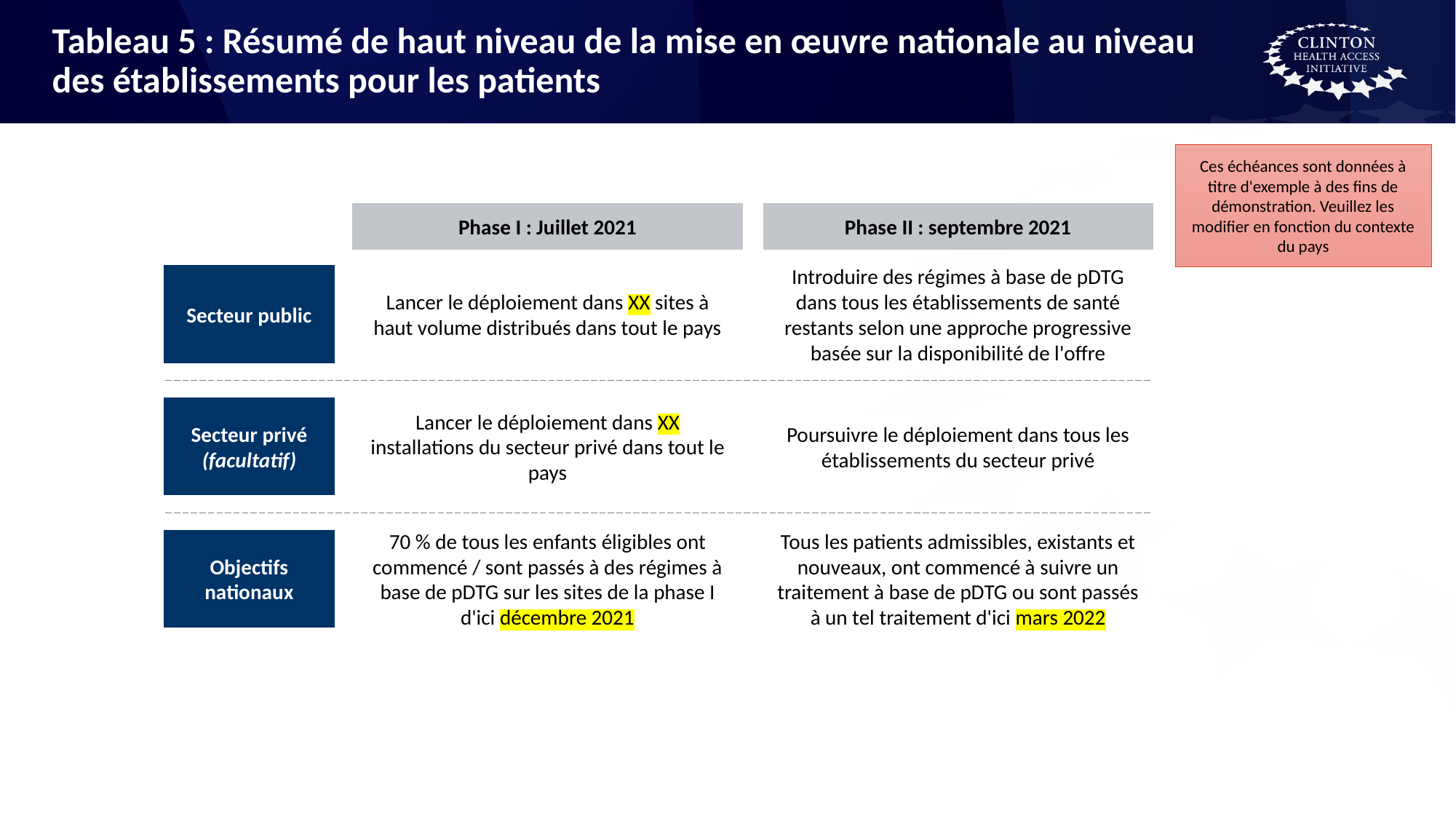

# Tableau 5 : Résumé de haut niveau de la mise en œuvre nationale au niveau des établissements pour les patients
Ces échéances sont données à titre d'exemple à des fins de démonstration. Veuillez les modifier en fonction du contexte du pays
Phase I : Juillet 2021
Phase II : septembre 2021
Secteur public
Lancer le déploiement dans XX sites à haut volume distribués dans tout le pays
Introduire des régimes à base de pDTG dans tous les établissements de santé restants selon une approche progressive basée sur la disponibilité de l'offre
Secteur privé (facultatif)
Lancer le déploiement dans XX installations du secteur privé dans tout le pays
Poursuivre le déploiement dans tous les établissements du secteur privé
Objectifs nationaux
70 % de tous les enfants éligibles ont commencé / sont passés à des régimes à base de pDTG sur les sites de la phase I d'ici décembre 2021
Tous les patients admissibles, existants et nouveaux, ont commencé à suivre un traitement à base de pDTG ou sont passés à un tel traitement d'ici mars 2022